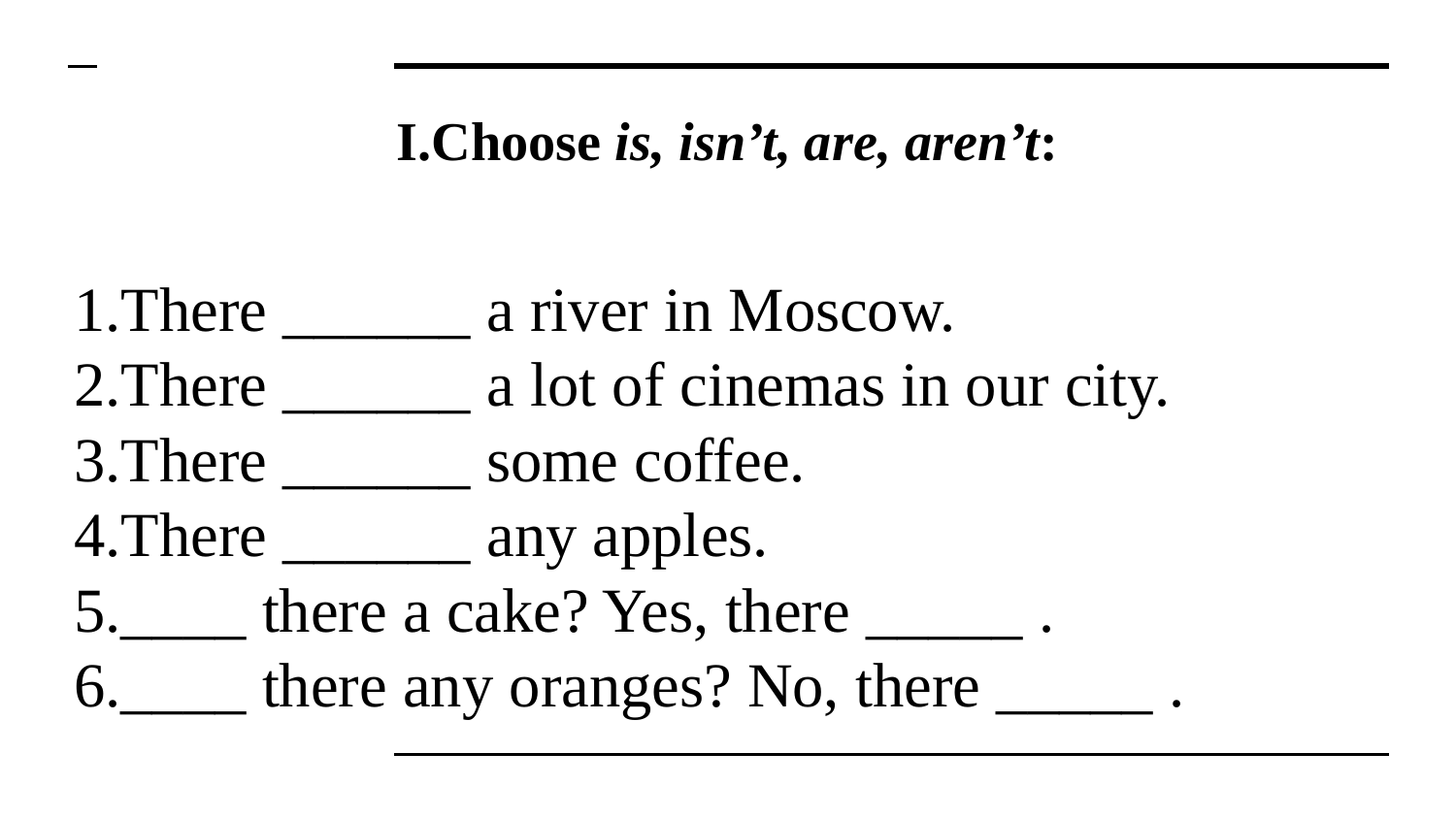

# Choose is, isn’t, are, aren’t:
There ______ a river in Moscow.
There ______ a lot of cinemas in our city.
There ______ some coffee.
There ______ any apples.
____ there a cake? Yes, there _____ .
____ there any oranges? No, there _____ .